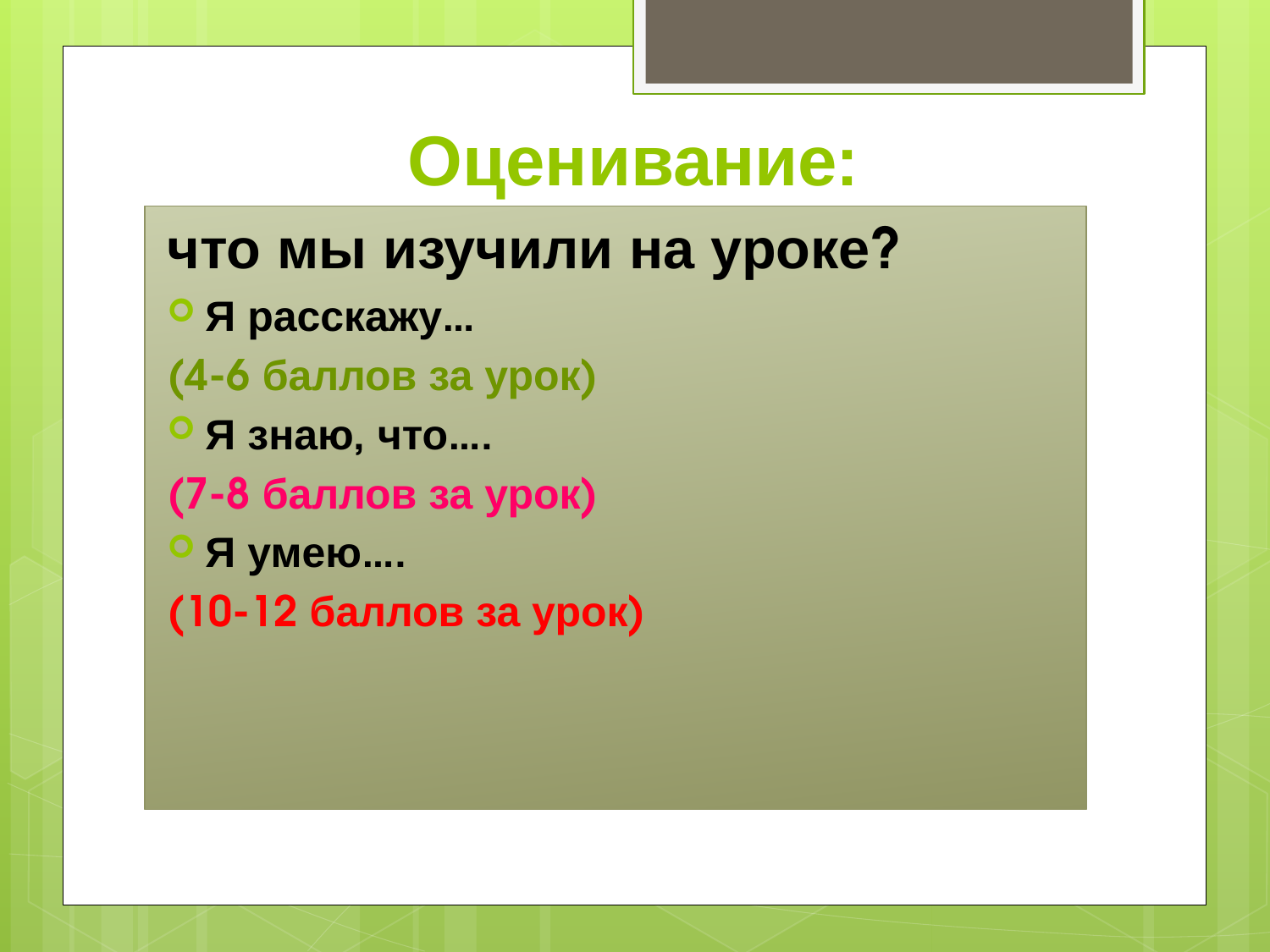

# Оценивание:
что мы изучили на уроке?
Я расскажу…
(4-6 баллов за урок)
Я знаю, что….
(7-8 баллов за урок)
Я умею….
(10-12 баллов за урок)